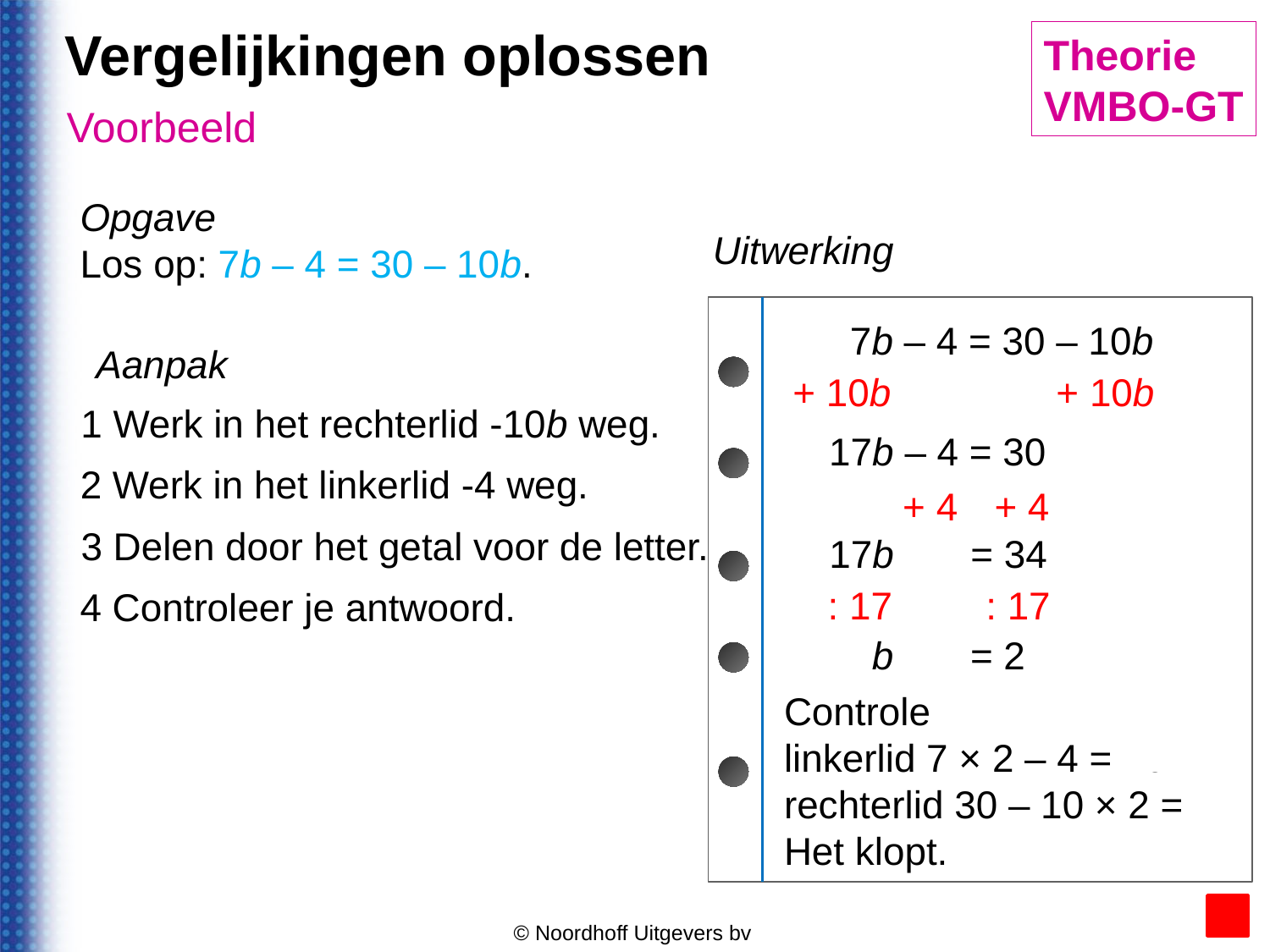

Vergelijkingen oplossen
Theorie
VMBO-GT
© Noordhoff Uitgevers bv
Voorbeeld

Opgave
Los op: 7b – 4 = 30 – 10b.
Uitwerking

7b – 4 = 30 – 10b
Aanpak

+ 10b
+ 10b
1 Werk in het rechterlid -10b weg.
17b – 4 = 30 + 5a

2 Werk in het linkerlid -4 weg.
+ 4
+ 4
3 Delen door het getal voor de letter.
17b + 2 = 34 + 5a

: 17
: 17
4 Controleer je antwoord.
17b + 2 = 2+ 5a

Controle
linkerlid 7 × 2 – 4 = 10
rechterlid 30 – 10 × 2 = 10
Het klopt.

© Noordhoff Uitgevers bv